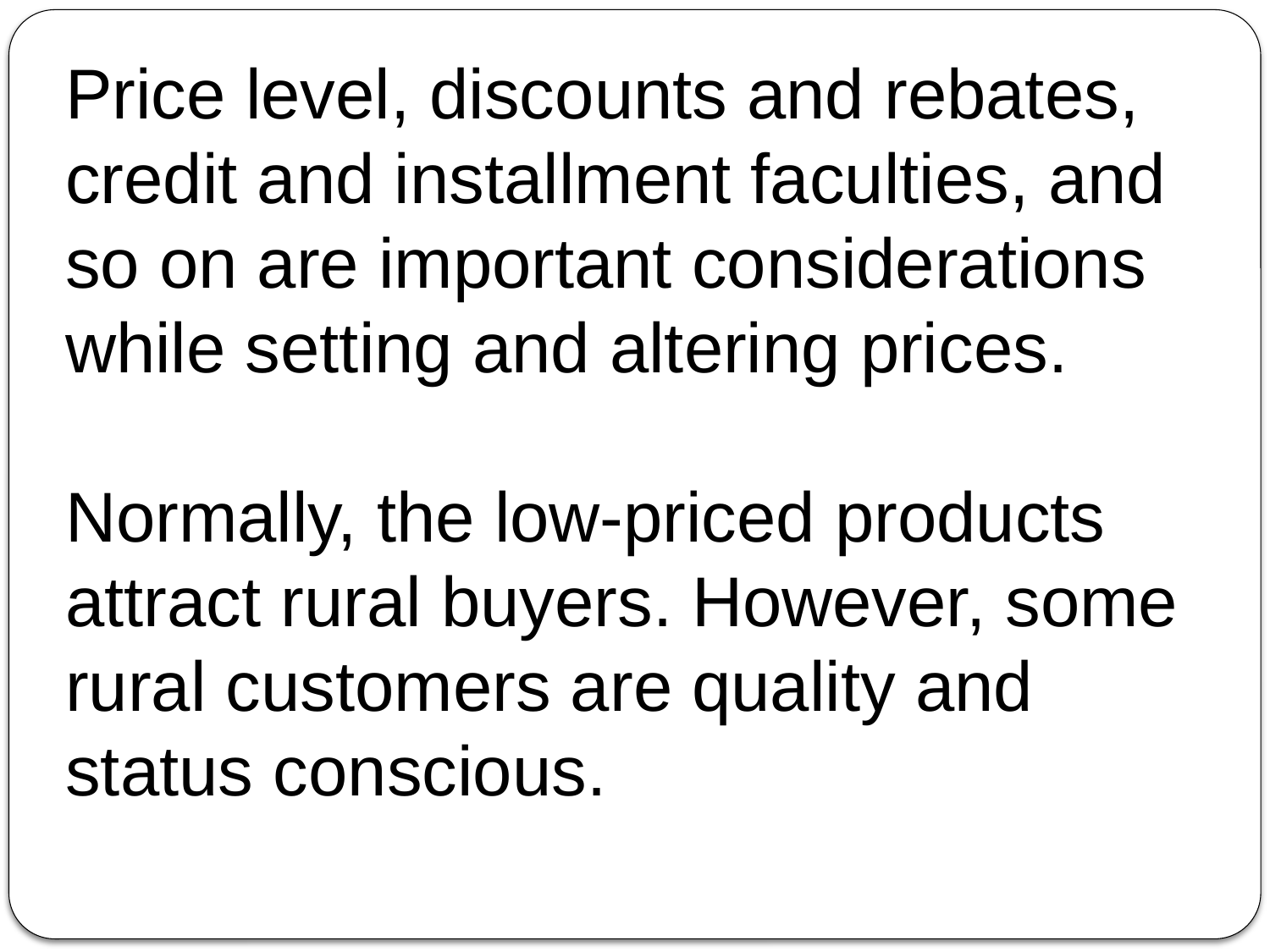

Price level, discounts and rebates, credit and installment faculties, and so on are important considerations while setting and altering prices.

Normally, the low-priced products attract rural buyers. However, some rural customers are quality and status conscious.